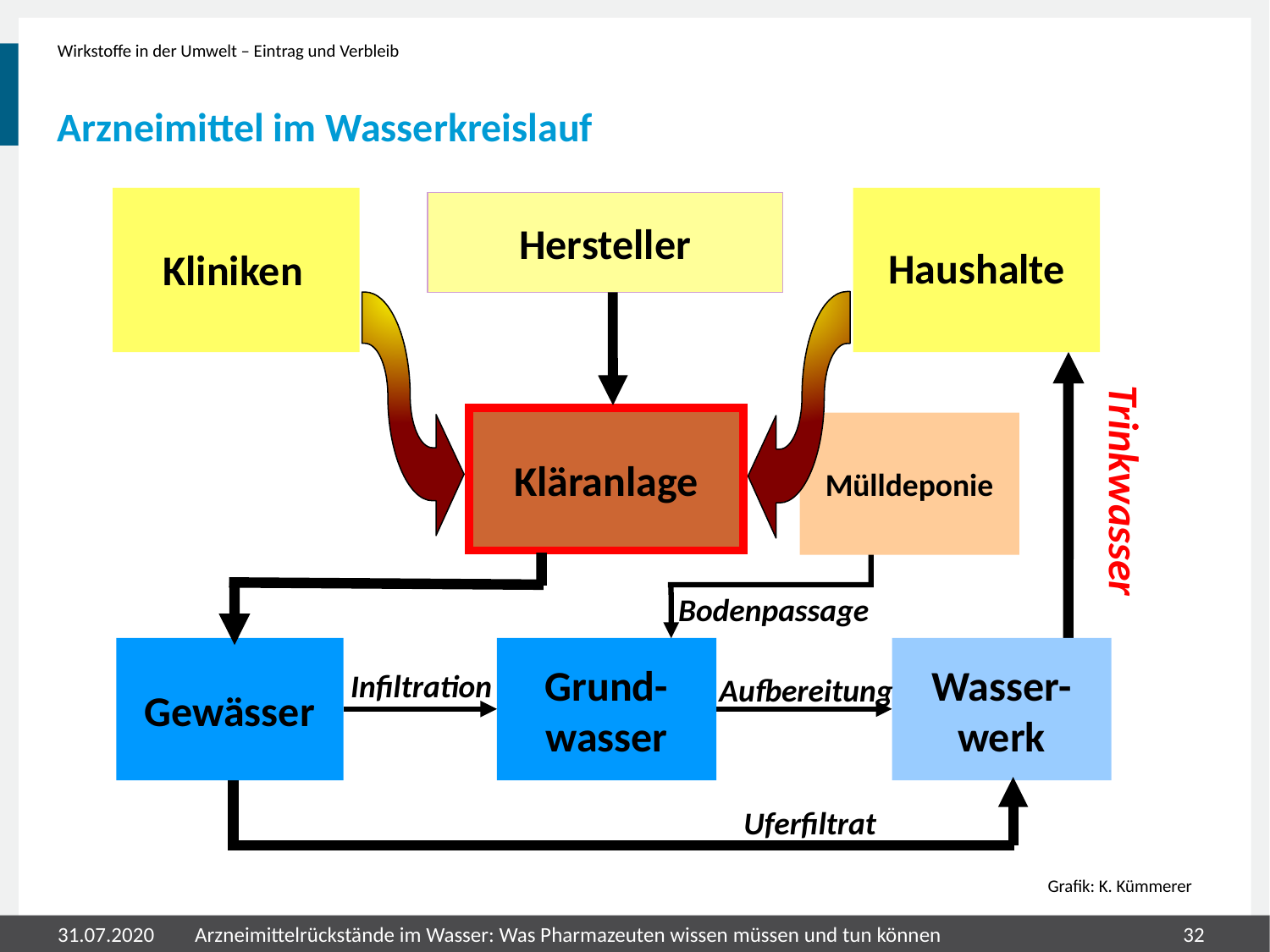

Wirkstoffe in der Umwelt – Eintrag und Verbleib

# Arzneimittel im Wasserkreislauf

Hersteller
Haushalte
Kliniken

Kläranlage

Mülldeponie
Trinkwasser

Bodenpassage

Gewässer

Grund-
wasser

Wasser-
werk
Infiltration
Aufbereitung

Uferfiltrat

Grafik: K. Kümmerer
Arzneimittelrückstände im Wasser: Was Pharmazeuten wissen müssen und tun können
31.07.2020
32